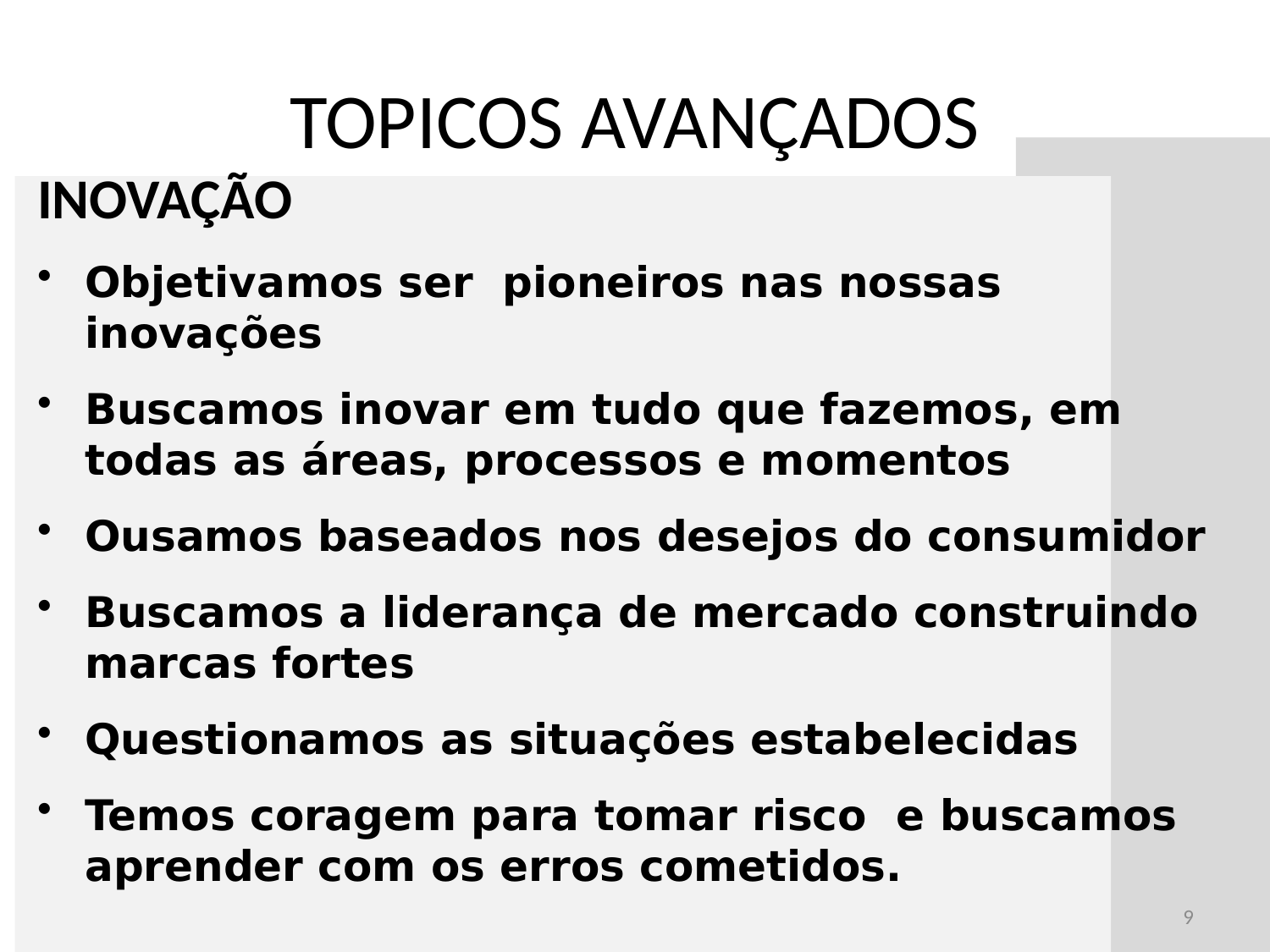

# TOPICOS AVANÇADOS

INOVAÇÃO
Objetivamos ser  pioneiros nas nossas inovações
Buscamos inovar em tudo que fazemos, em todas as áreas, processos e momentos
Ousamos baseados nos desejos do consumidor
Buscamos a liderança de mercado construindo marcas fortes
Questionamos as situações estabelecidas
Temos coragem para tomar risco  e buscamos aprender com os erros cometidos.

9